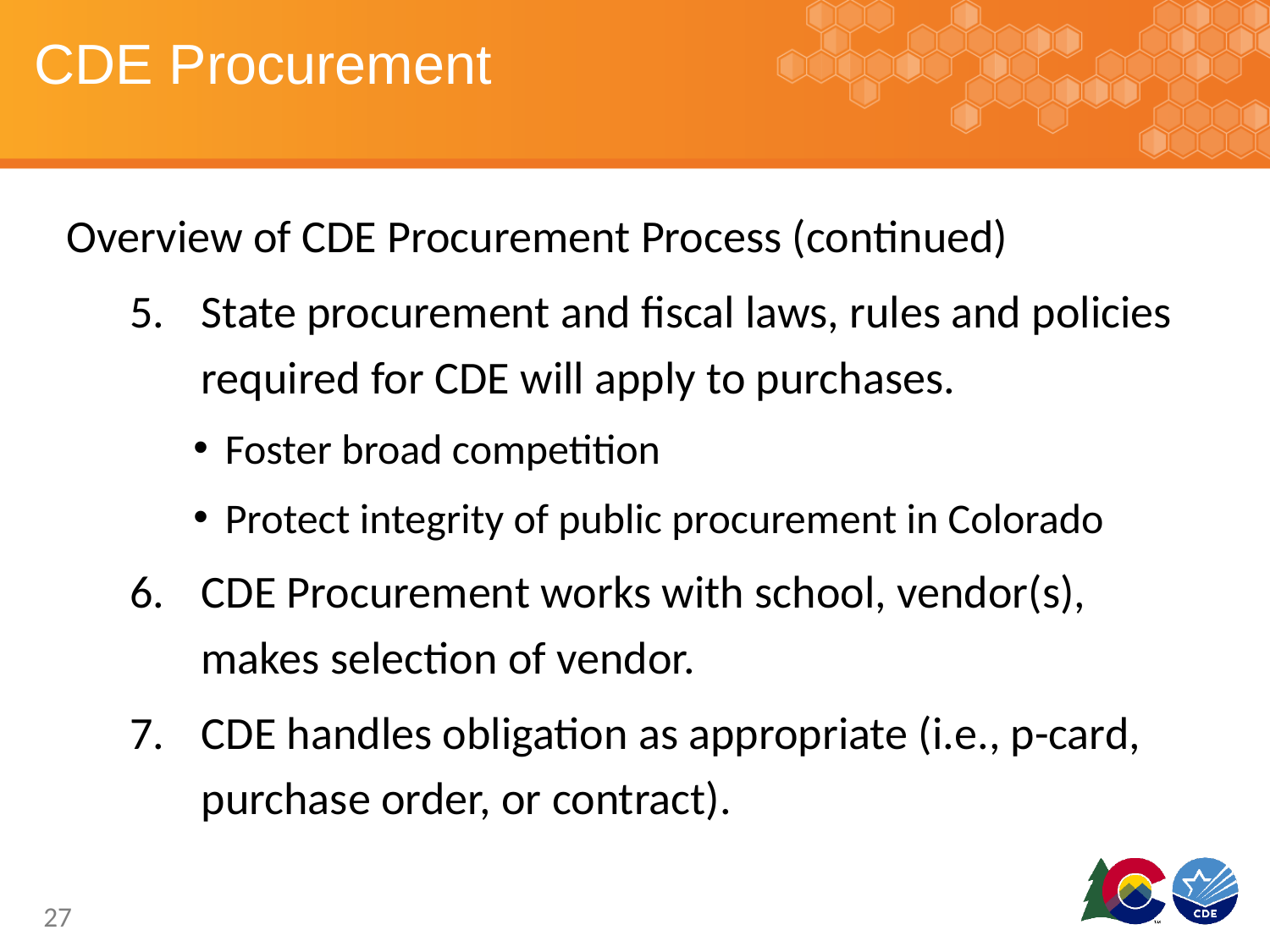

# CDE Procurement
Overview of CDE Procurement Process (continued)
State procurement and fiscal laws, rules and policies required for CDE will apply to purchases.
Foster broad competition
Protect integrity of public procurement in Colorado
CDE Procurement works with school, vendor(s), makes selection of vendor.
CDE handles obligation as appropriate (i.e., p-card, purchase order, or contract).

27